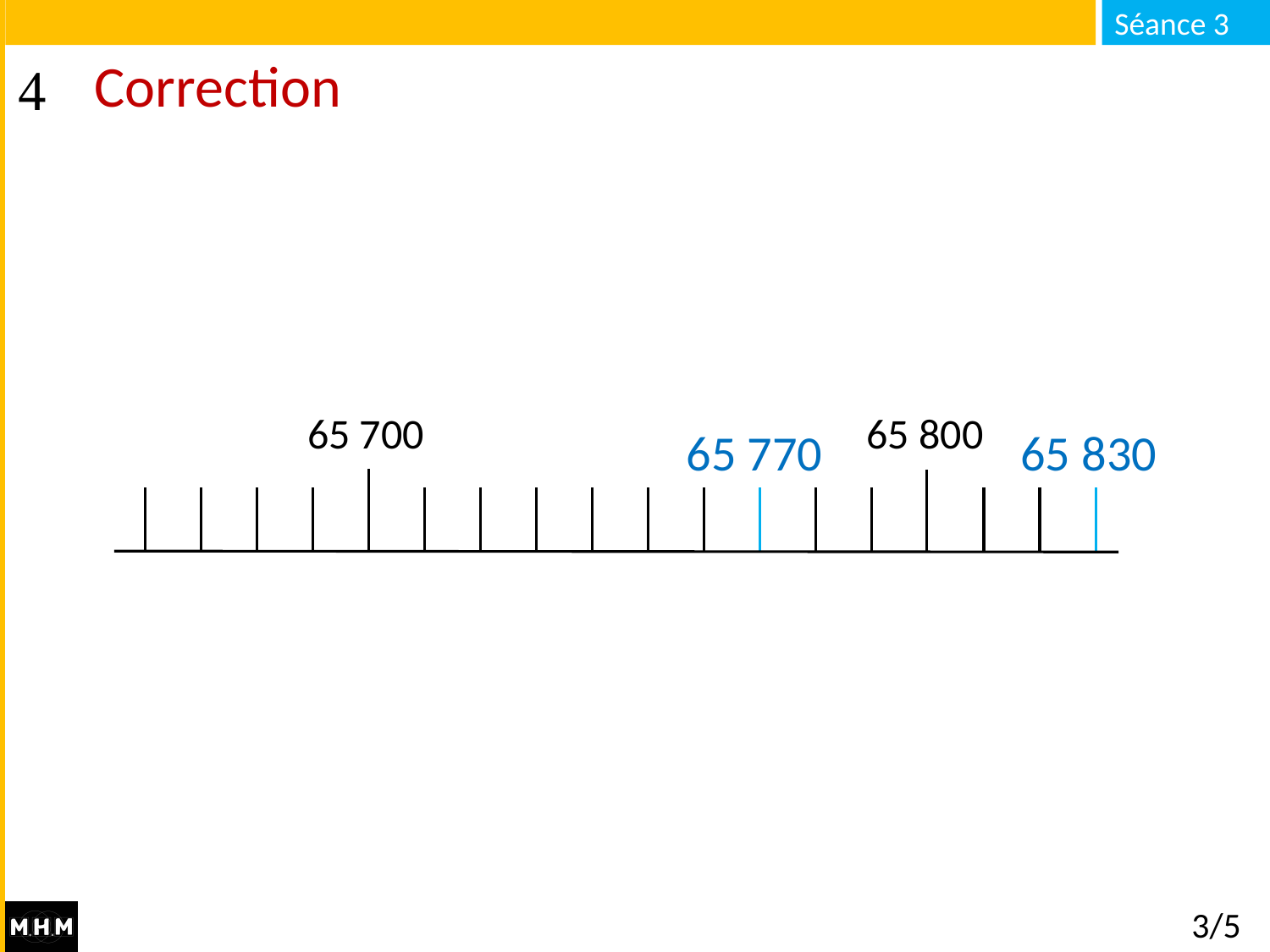

# Correction
65 700
65 800
65 770
65 830
3/5